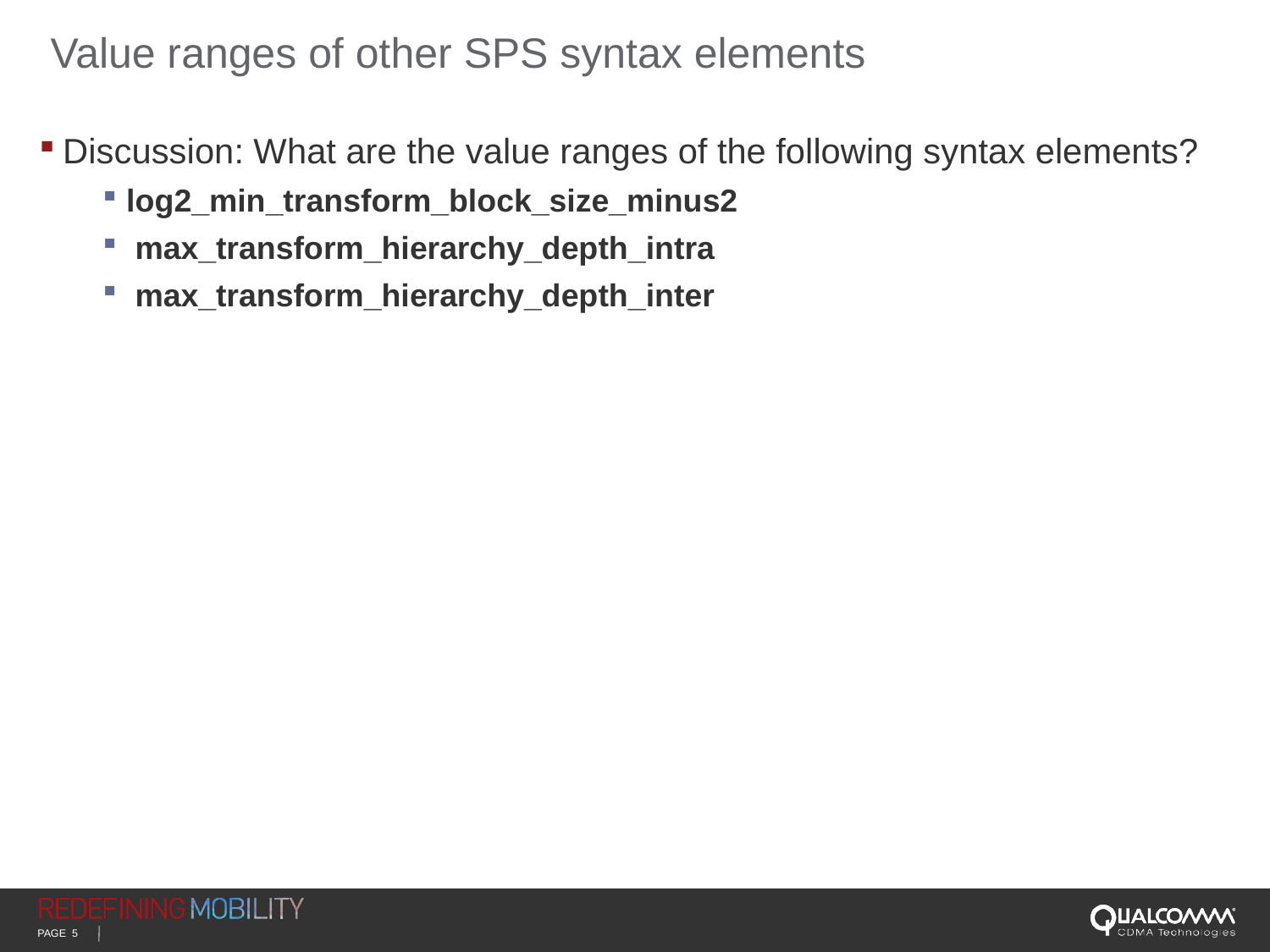

# Value ranges of other SPS syntax elements
Discussion: What are the value ranges of the following syntax elements?
log2_min_transform_block_size_minus2
 max_transform_hierarchy_depth_intra
 max_transform_hierarchy_depth_inter